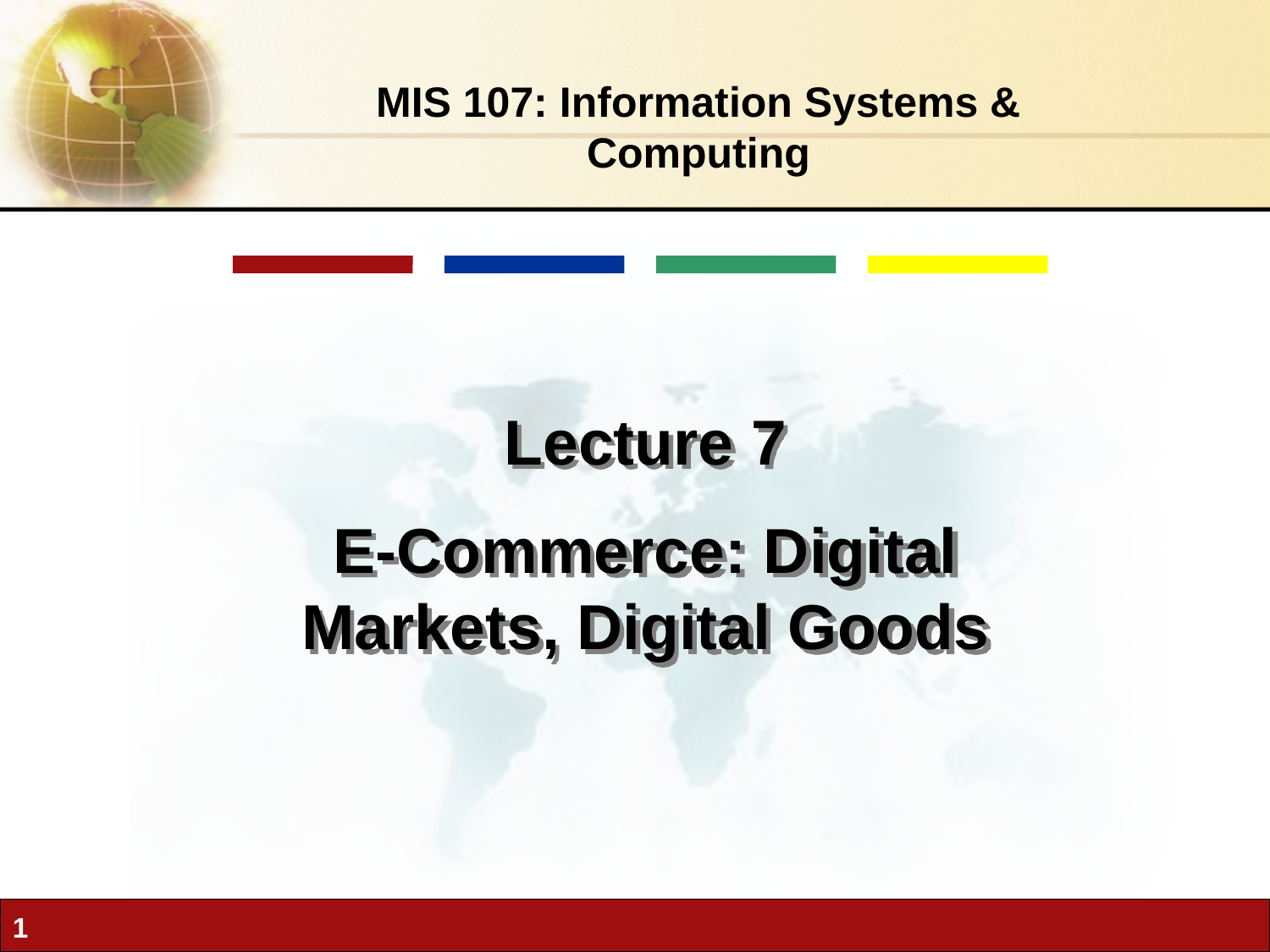

MIS 107: Information Systems & Computing

Lecture 7
E-Commerce: Digital Markets, Digital Goods